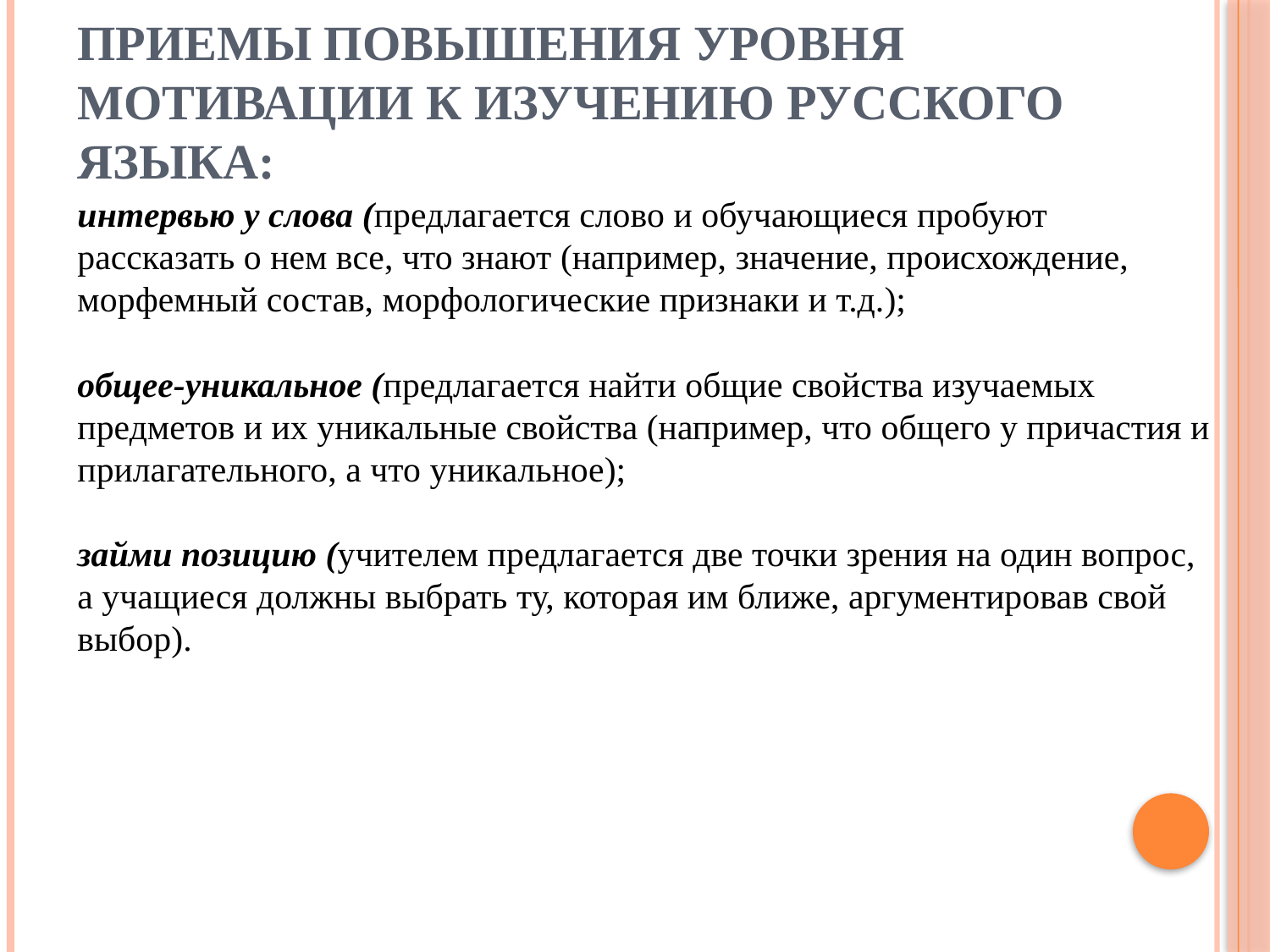

# Приемы повышения уровня мотивации к изучению русского языка:
интервью у слова (предлагается слово и обучающиеся пробуют рассказать о нем все, что знают (например, значение, происхождение, морфемный состав, морфологические признаки и т.д.);

общее-уникальное (предлагается найти общие свойства изучаемых предметов и их уникальные свойства (например, что общего у причастия и прилагательного, а что уникальное);

займи позицию (учителем предлагается две точки зрения на один вопрос, а учащиеся должны выбрать ту, которая им ближе, аргументировав свой выбор).